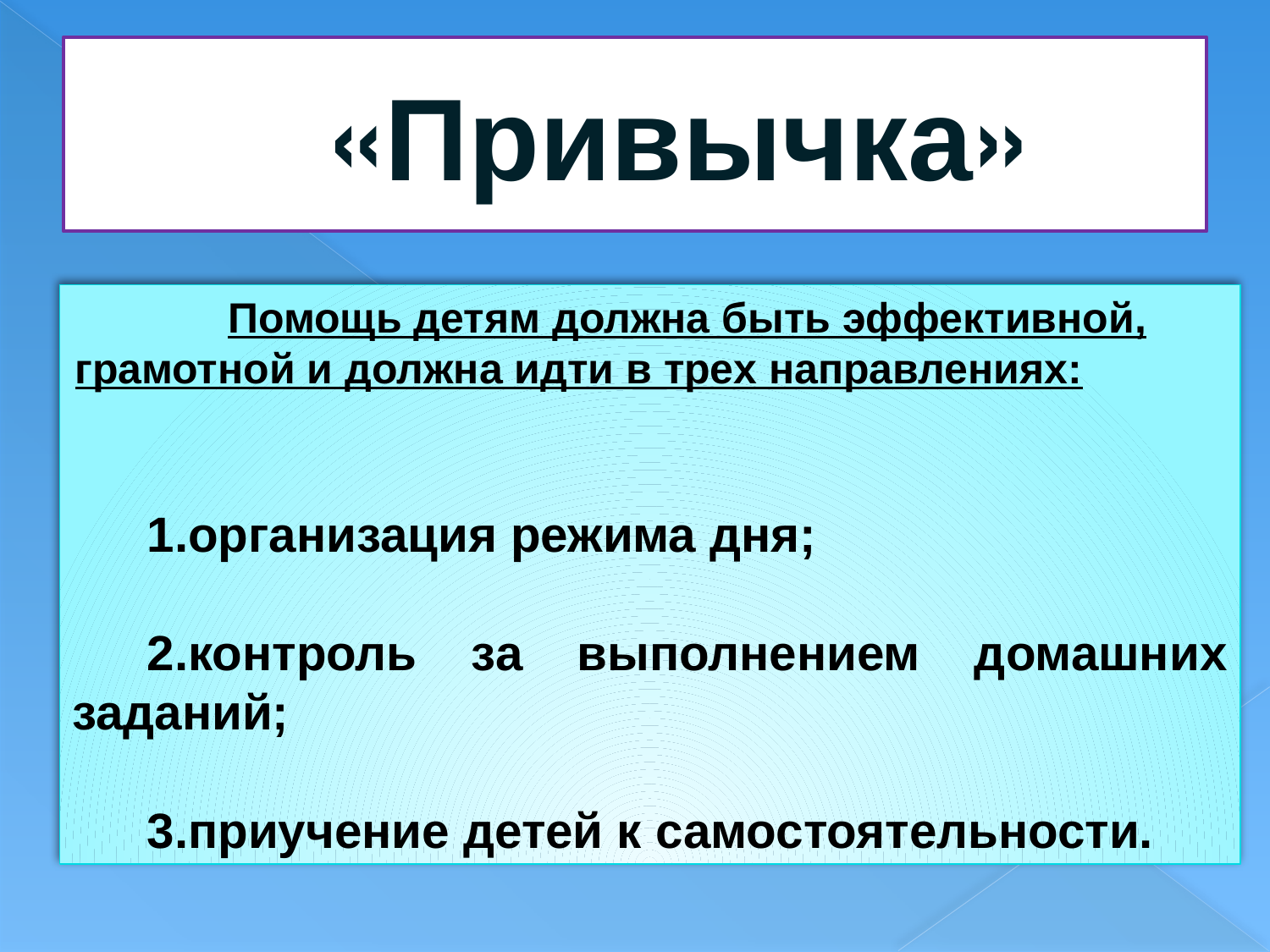

# «Привычка»
Помощь детям должна быть эффективной, грамотной и должна идти в трех направлениях:

1.организация режима дня;

2.контроль за выполнением домашних заданий;

3.приучение детей к самостоятельности.